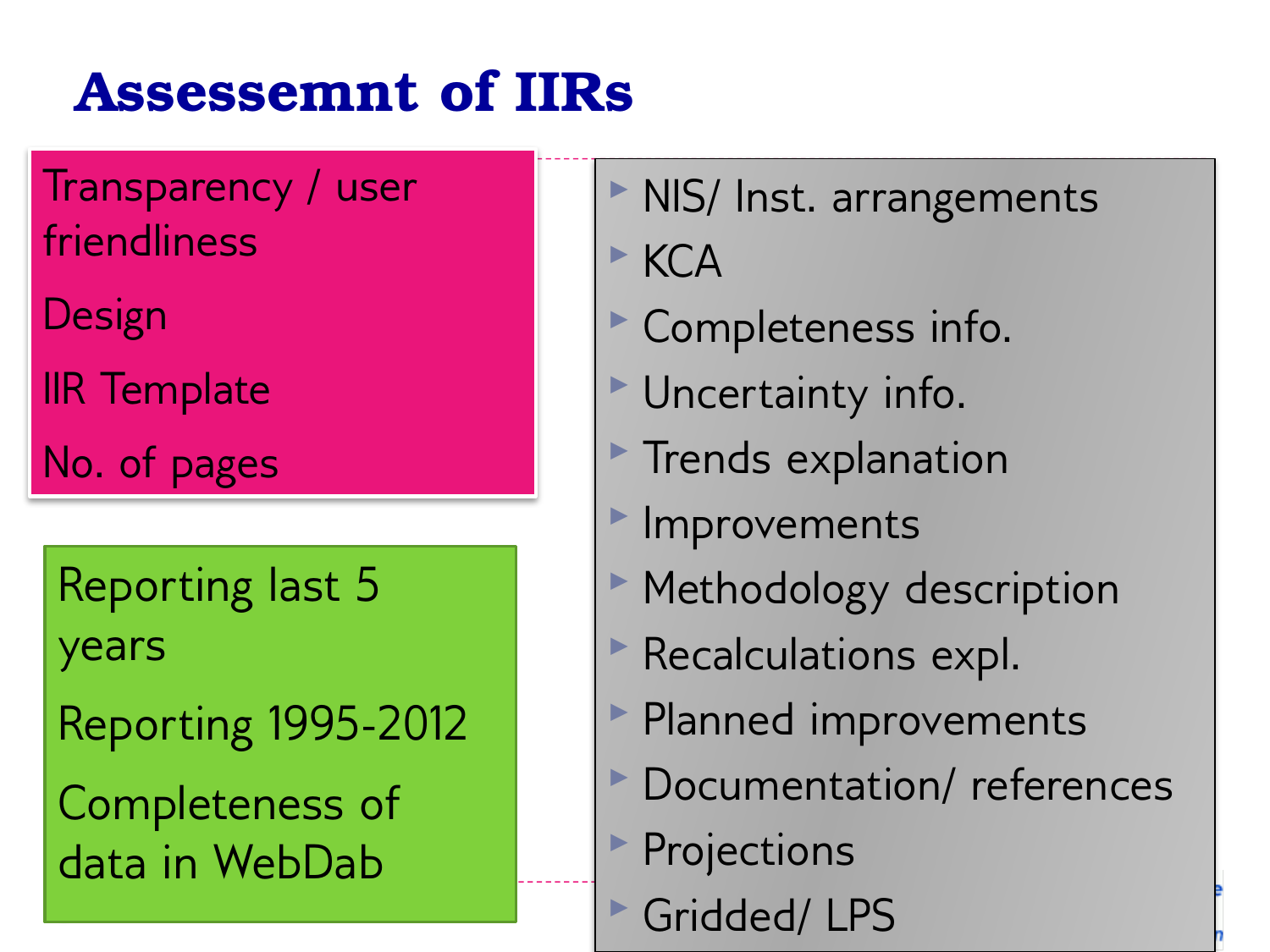

# Assessemnt of IIRs
Transparency / user friendliness
Design
IIR Template
No. of pages

NIS/ Inst. arrangements
KCA
Completeness info.
Uncertainty info.
Trends explanation
Improvements
Methodology description
Recalculations expl.
Planned improvements
Documentation/ references
Projections
Gridded/ LPS

Reporting last 5 years
Reporting 1995-2012
Completeness of data in WebDab